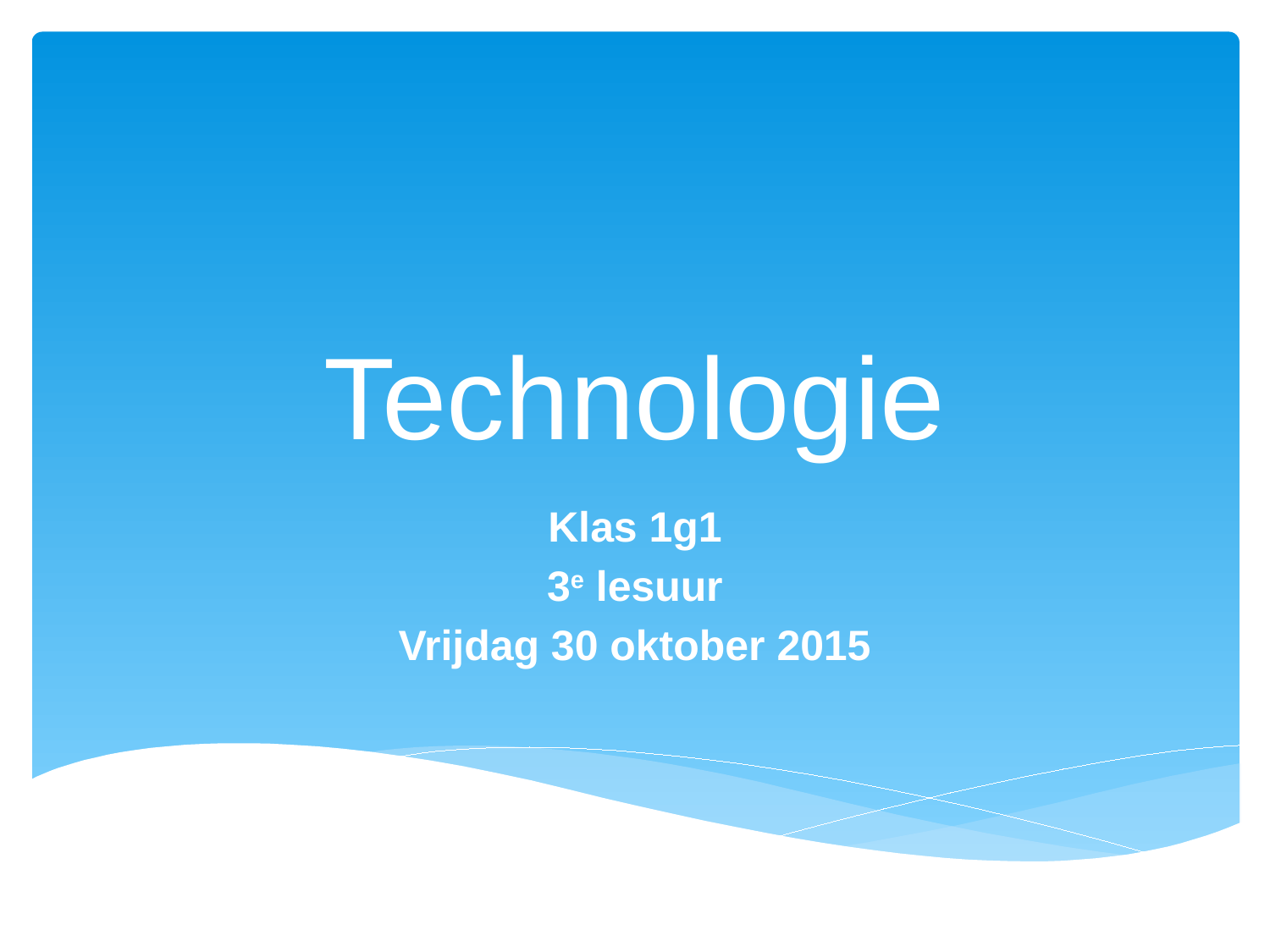

# Technologie
Klas 1g1
3e lesuur
Vrijdag 30 oktober 2015